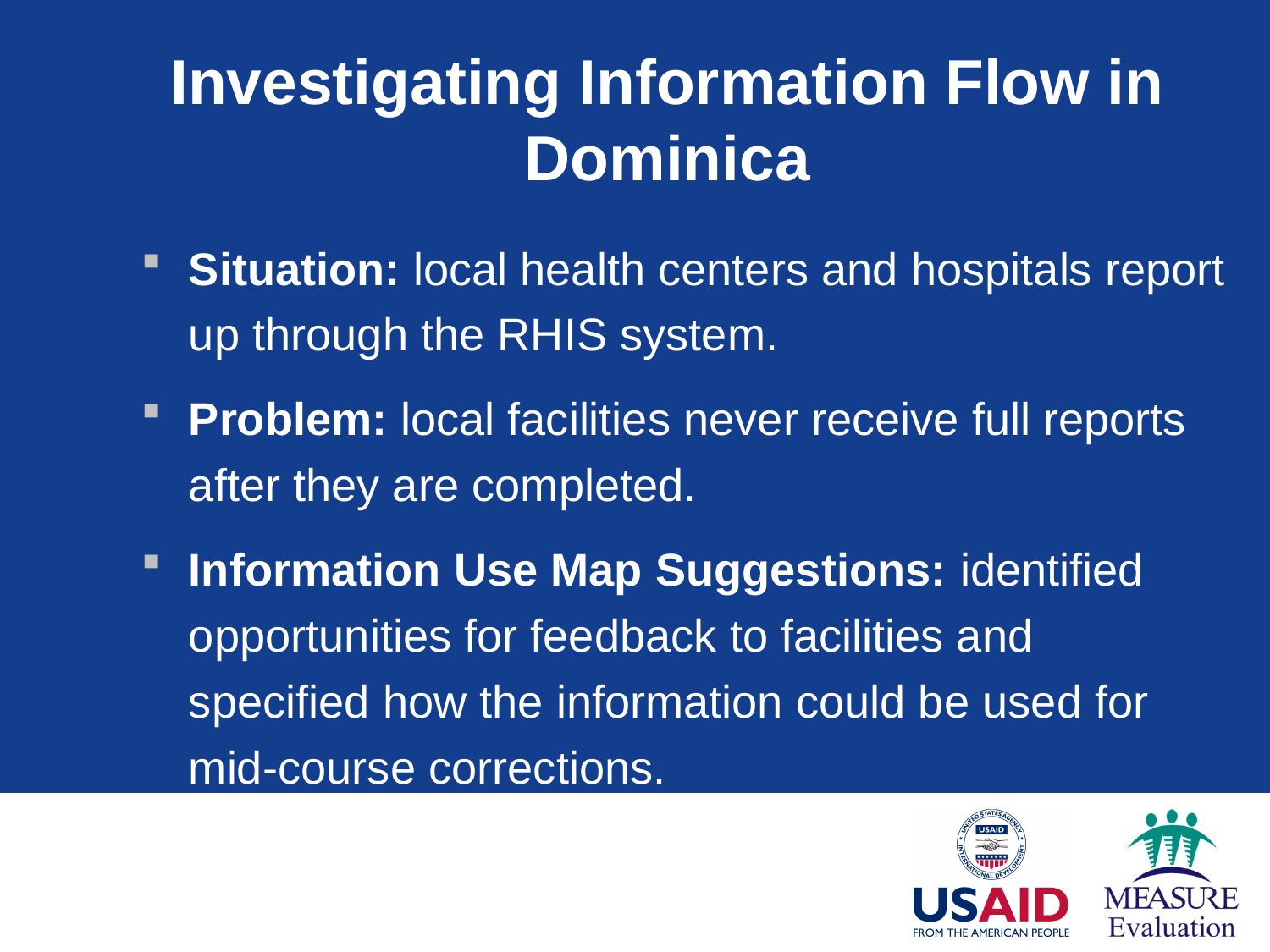

# Investigating Information Flow in Dominica
Situation: local health centers and hospitals report up through the RHIS system.
Problem: local facilities never receive full reports after they are completed.
Information Use Map Suggestions: identified opportunities for feedback to facilities and specified how the information could be used for mid-course corrections.